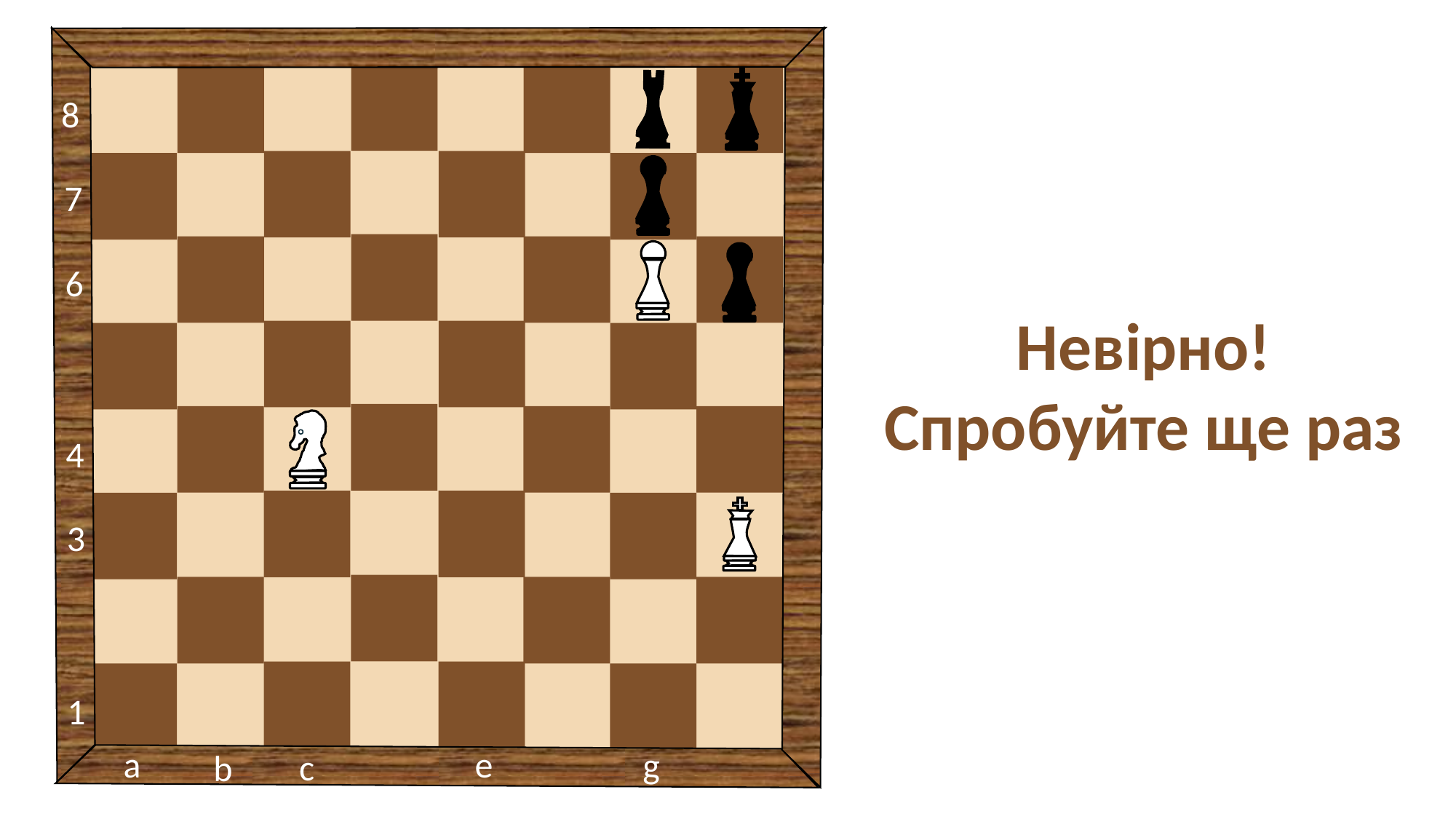

8

7

6

4

3

1
a
e
g
c
b
Невірно! Спробуйте ще раз
5

2
f
d
h